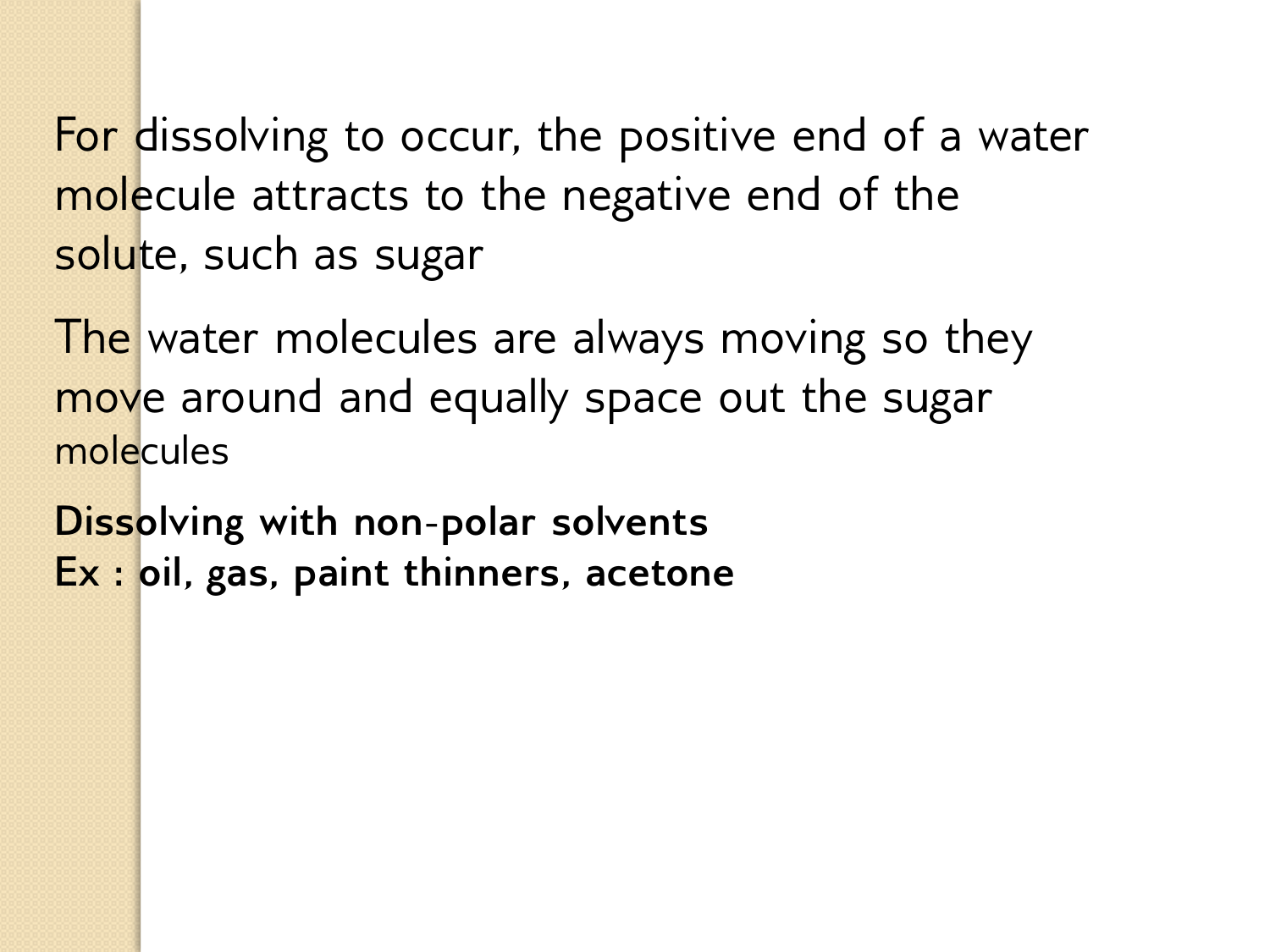

For dissolving to occur, the positive end of a water molecule attracts to the negative end of the solute, such as sugar
The water molecules are always moving so they move around and equally space out the sugar molecules
Dissolving with non-polar solvents
Ex : oil, gas, paint thinners, acetone